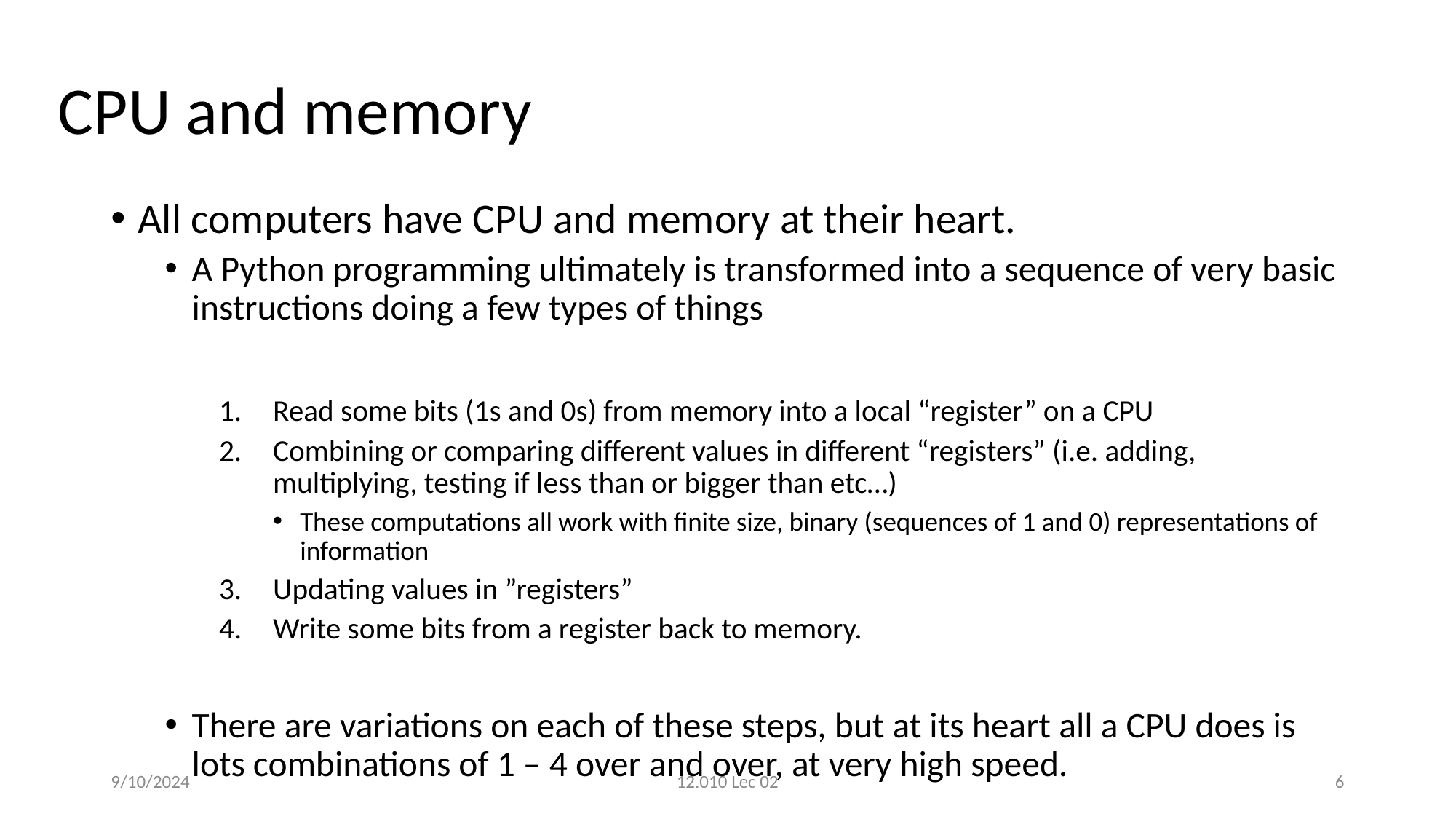

# CPU and memory
All computers have CPU and memory at their heart.
A Python programming ultimately is transformed into a sequence of very basic instructions doing a few types of things

Read some bits (1s and 0s) from memory into a local “register” on a CPU
Combining or comparing different values in different “registers” (i.e. adding, multiplying, testing if less than or bigger than etc…)
These computations all work with finite size, binary (sequences of 1 and 0) representations of information
Updating values in ”registers”
Write some bits from a register back to memory.

There are variations on each of these steps, but at its heart all a CPU does is lots combinations of 1 – 4 over and over, at very high speed.

9/10/2024
12.010 Lec 02
6